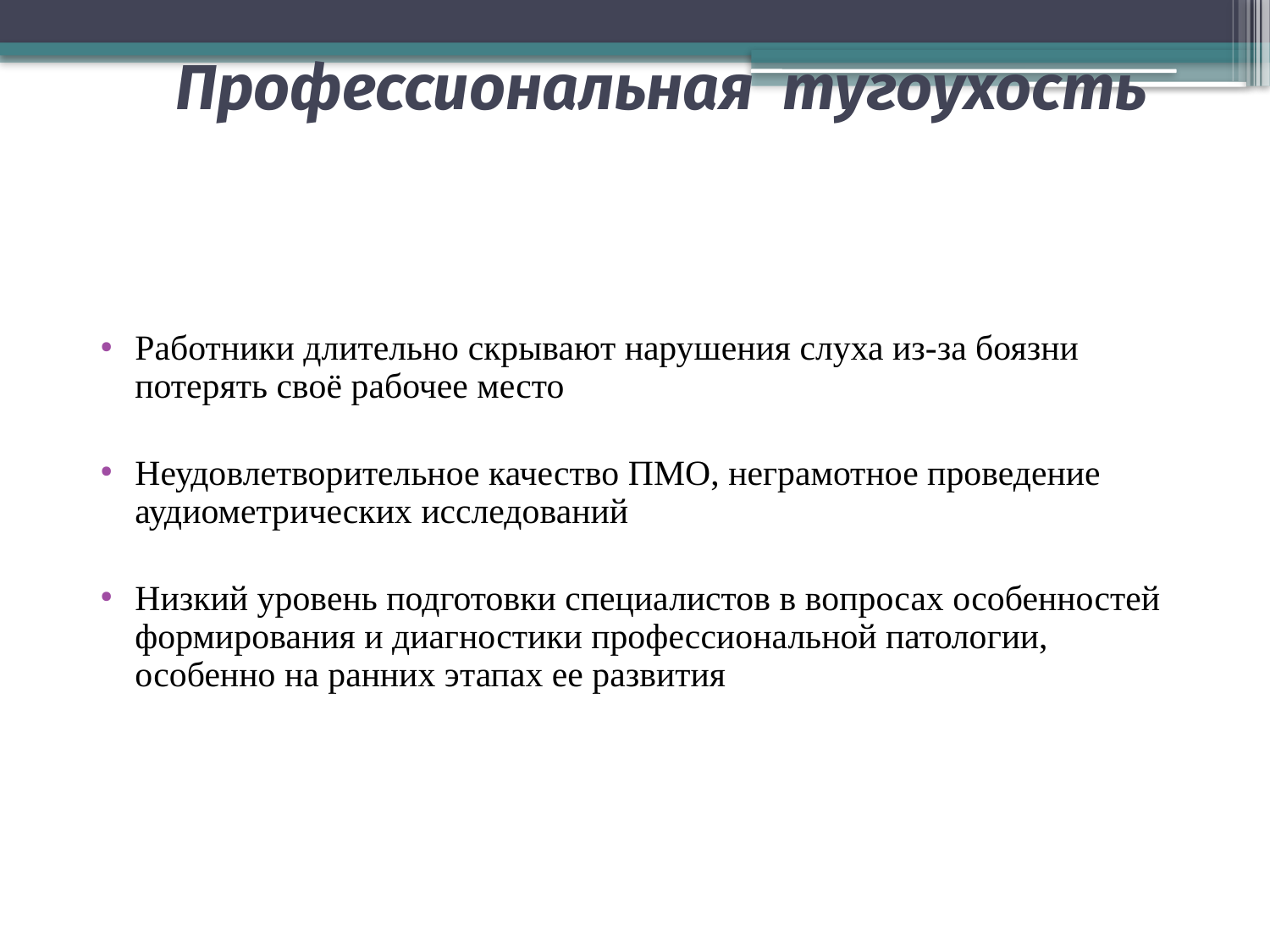

# Профессиональная  тугоухость

Работники длительно скрывают нарушения слуха из-за боязни потерять своё рабочее место

Неудовлетворительное качество ПМО, неграмотное проведение аудиометрических исследований

Низкий уровень подготовки специалистов в вопросах особенностей формирования и диагностики профессиональной патологии, особенно на ранних этапах ее развития